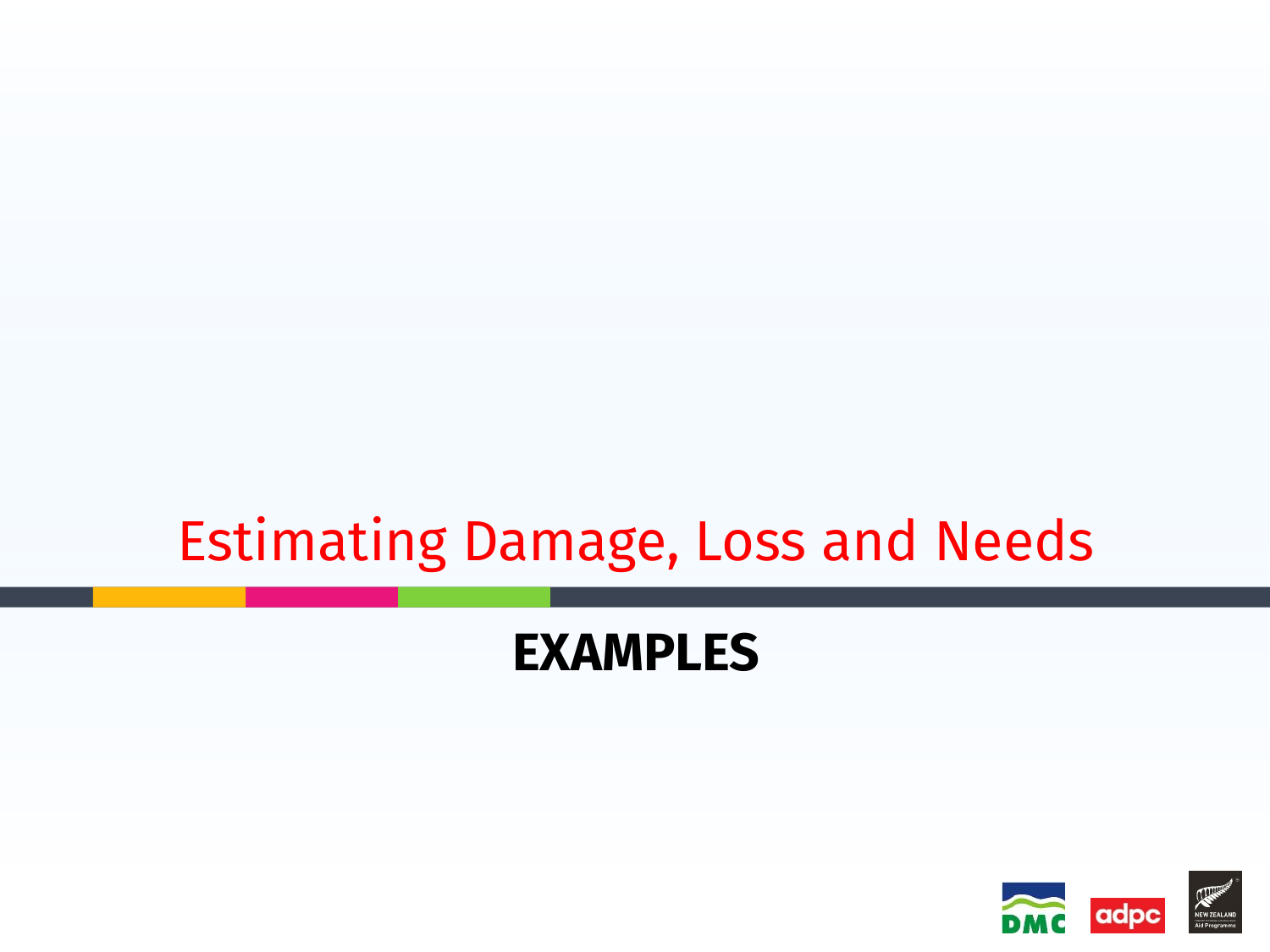

Estimating Damage, Loss and Needs
# Examples